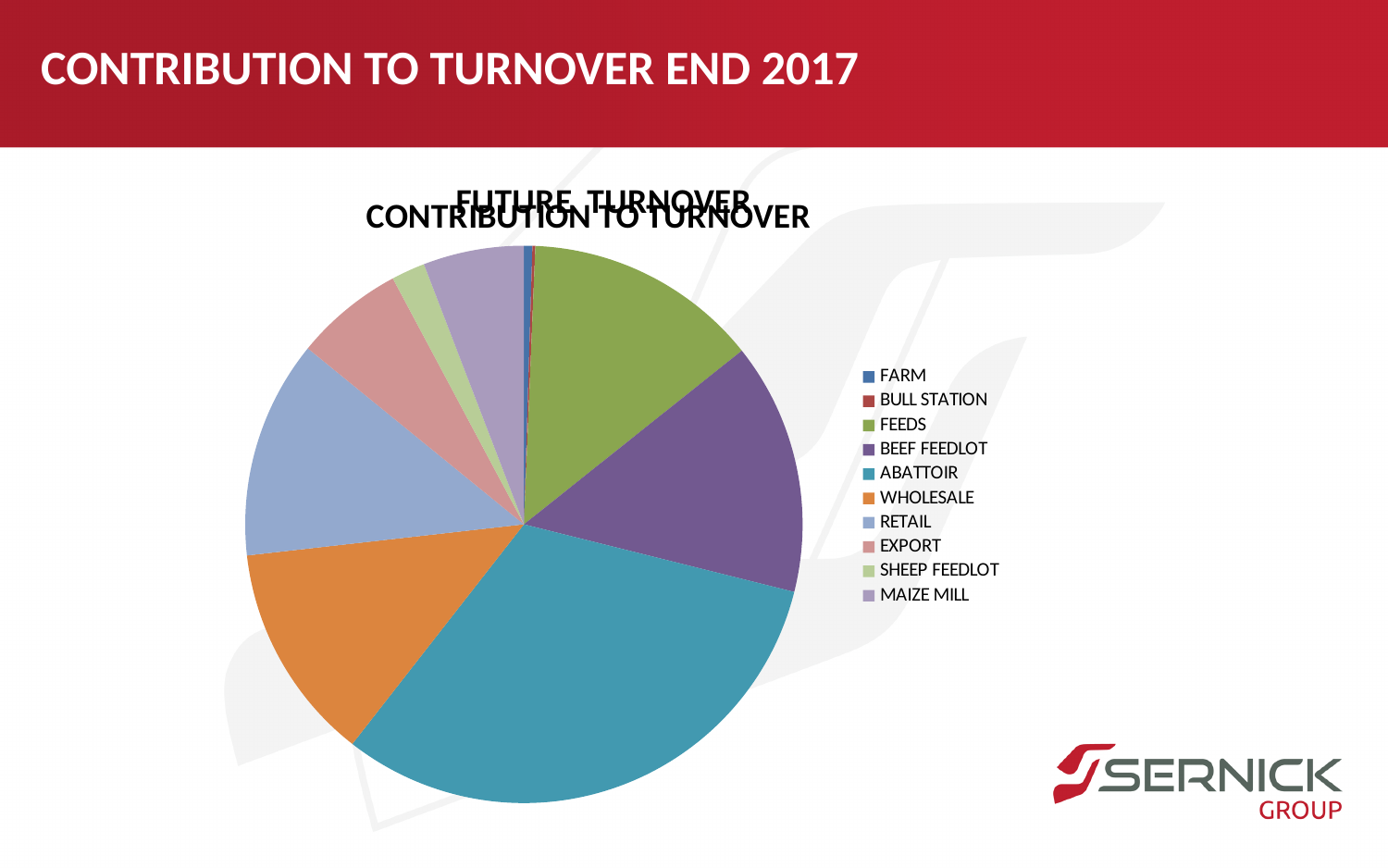

CONTRIBUTION TO TURNOVER END 2017

### Chart:

| Category | FUTURE  TURNOVER |
|---|---|
| FARM | 10.0 |
| BULL STATION | 3.5 |
| FEEDS | 280.0 |
| BEEF FEEDLOT | 300.0 |
| ABATTOIR | 650.0 |
| WHOLESALE | 260.0 |
| RETAIL | 260.0 |
| EXPORT | 130.0 |
| SHEEP FEEDLOT | 40.0 |
| MAIZE MILL | 120.0 |

### Chart: CONTRIBUTION TO TURNOVER

| Category |
|---|